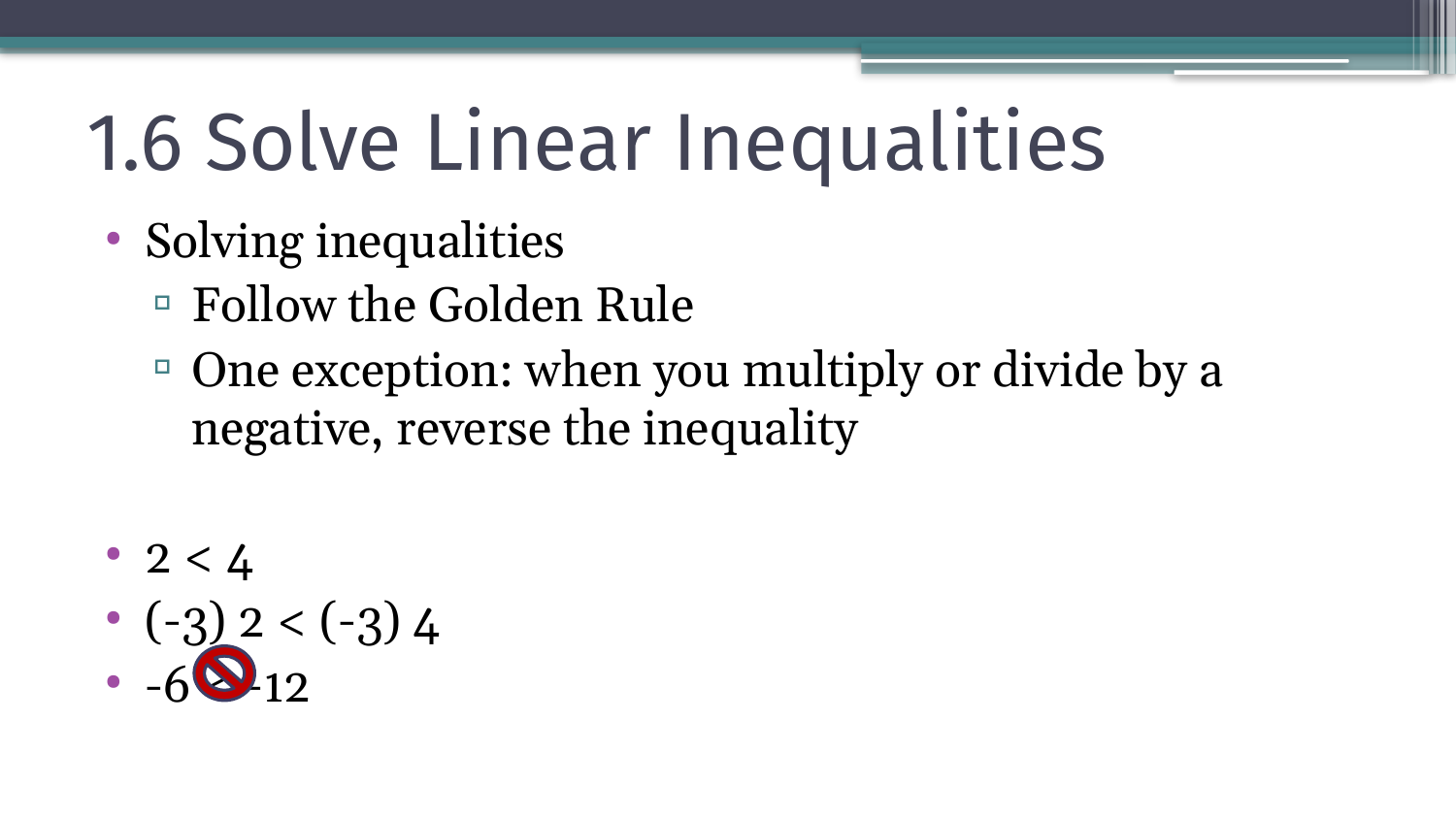

# 1.6 Solve Linear Inequalities
Solving inequalities
Follow the Golden Rule
One exception: when you multiply or divide by a negative, reverse the inequality

2 < 4
(-3) 2 < (-3) 4
-6 < -12